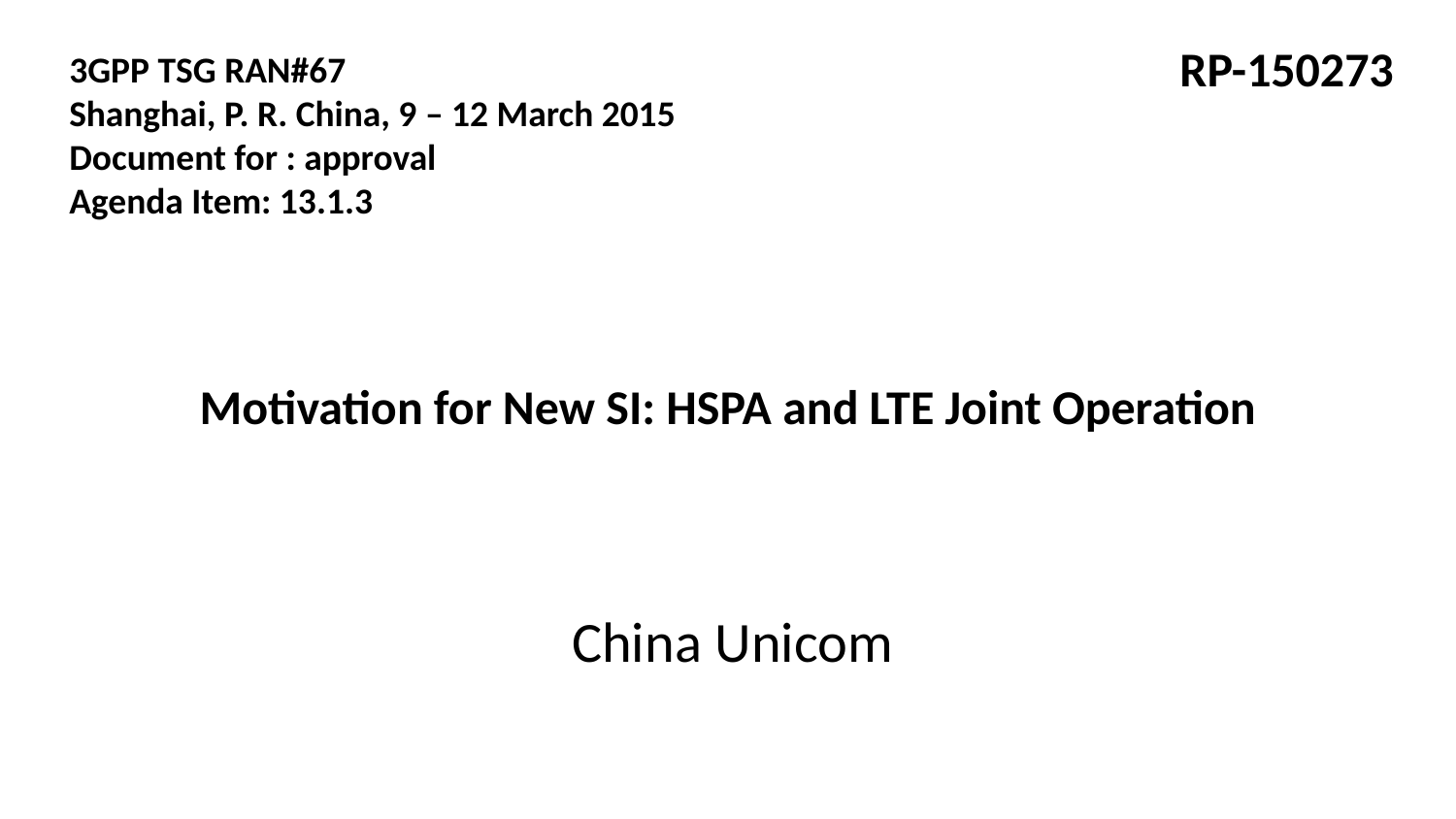

RP-150273
3GPP TSG RAN#67
Shanghai, P. R. China, 9 – 12 March 2015
Document for : approval
Agenda Item: 13.1.3
# Motivation for New SI: HSPA and LTE Joint Operation
China Unicom